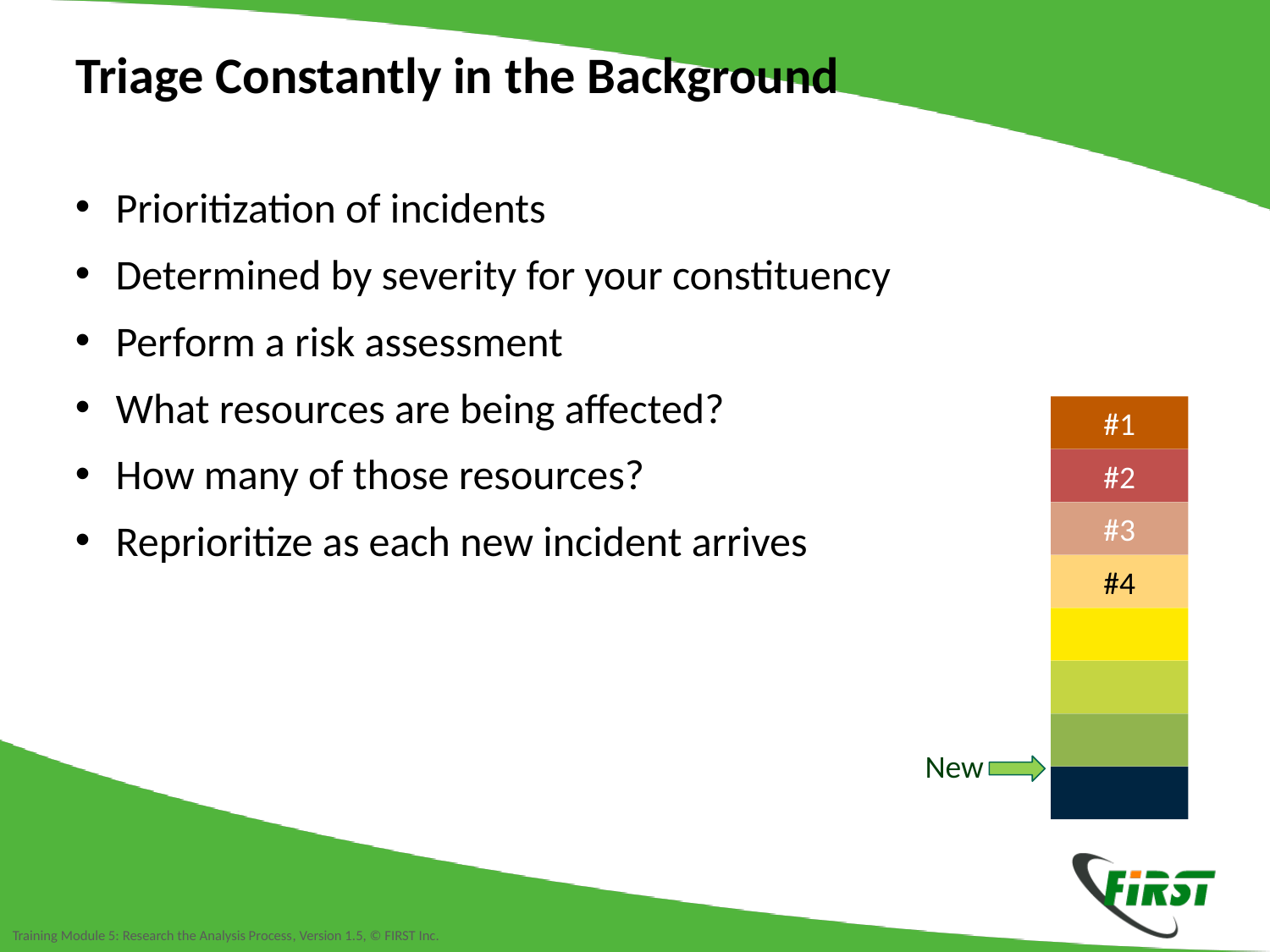

Triage Constantly in the Background
Prioritization of incidents
Determined by severity for your constituency
Perform a risk assessment
What resources are being affected?
How many of those resources?
Reprioritize as each new incident arrives
#1
#2
#3
#4

New